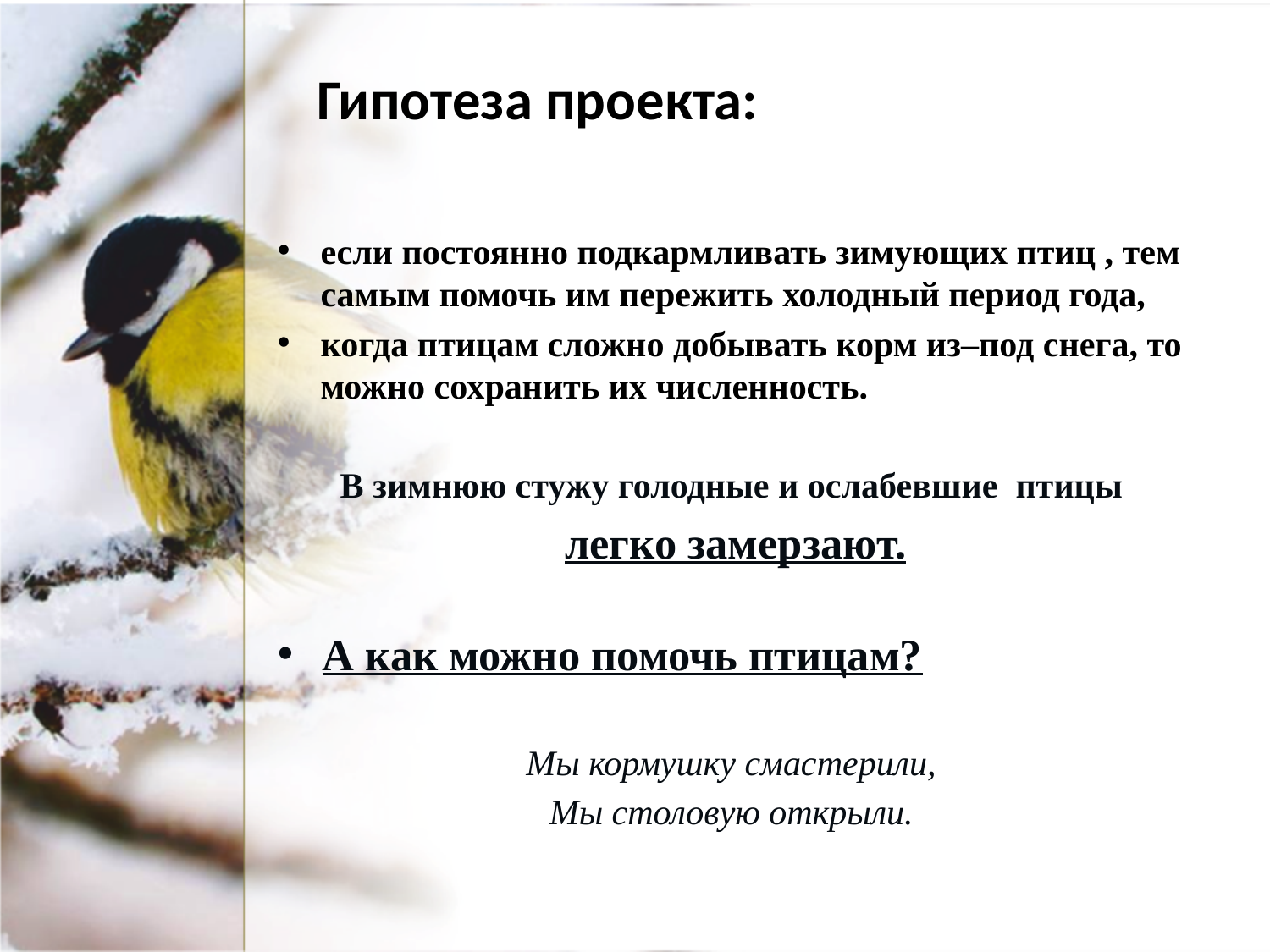

Гипотеза проекта:
если постоянно подкармливать зимующих птиц , тем самым помочь им пережить холодный период года,
когда птицам сложно добывать корм из–под снега, то можно сохранить их численность.

В зимнюю стужу голодные и ослабевшие  птицы
легко замерзают.

А как можно помочь птицам?
Мы кормушку смастерили,
Мы столовую открыли.